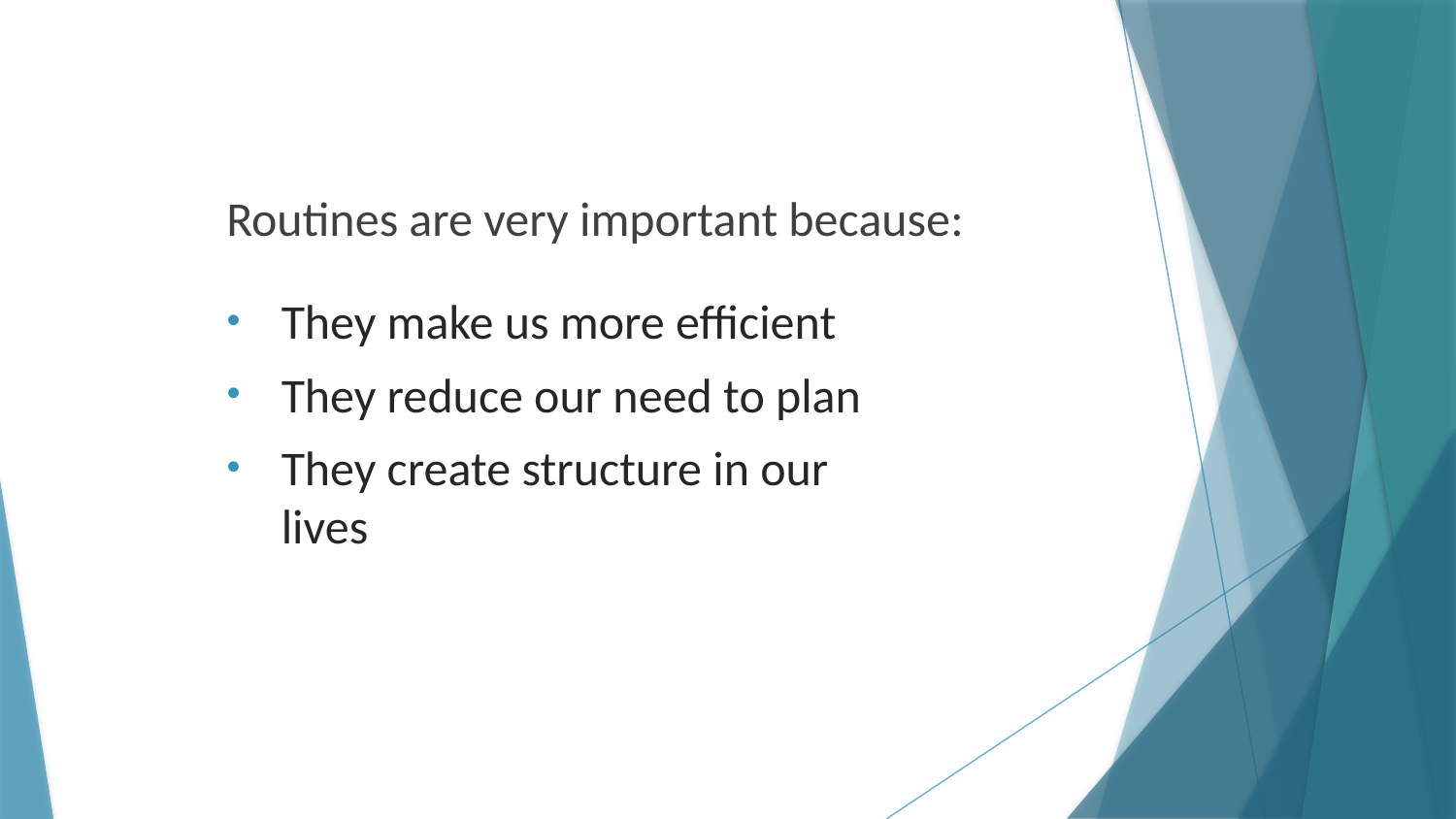

Routines are very important because:
They make us more efficient
They reduce our need to plan
They create structure in our lives